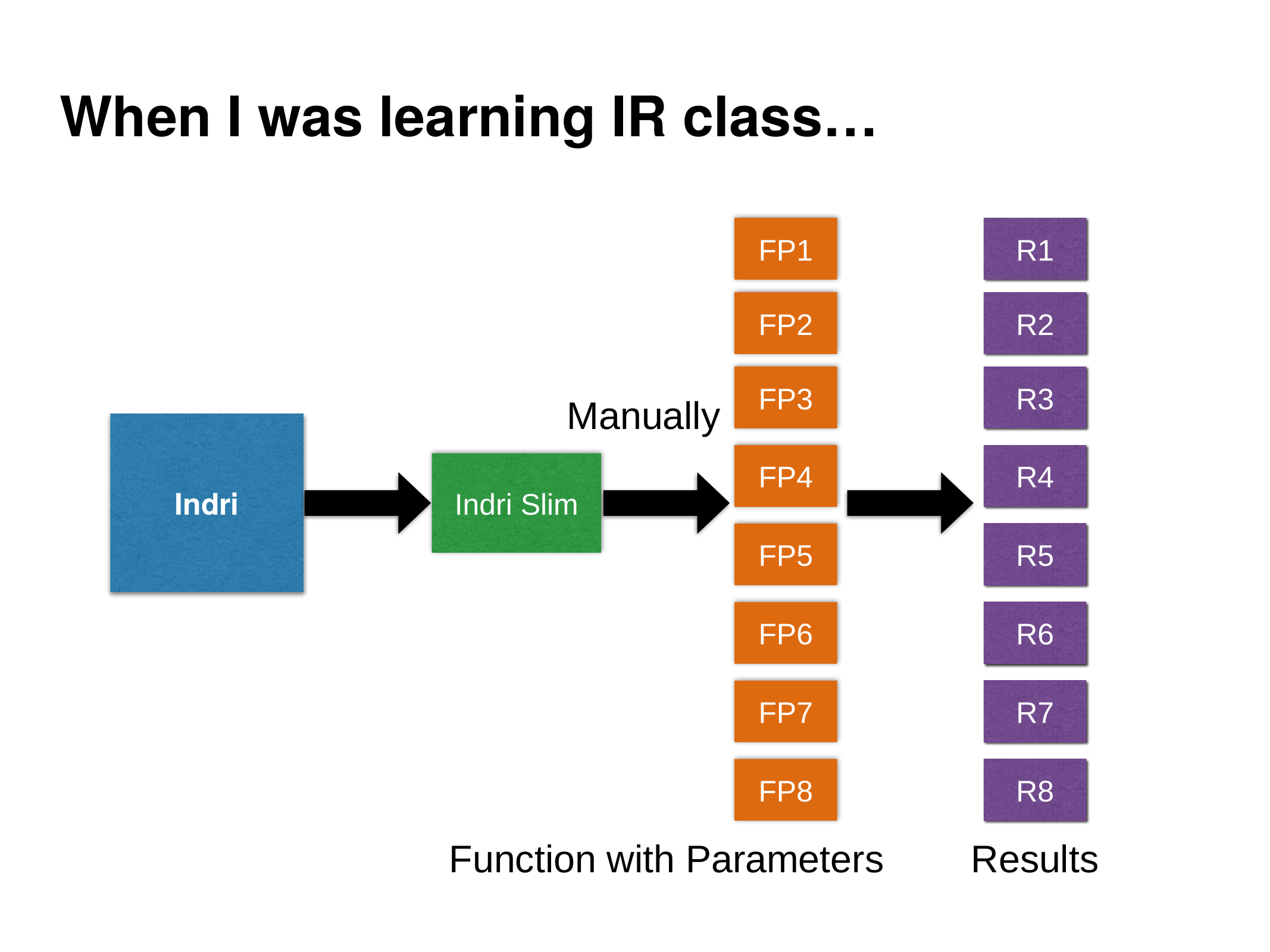

# When I was learning IR class…
FP1
R1
FP2
R2
FP3
R3
Manually
Indri
FP4
R4
Indri Slim

FP5
R5
FP6
R6
FP7
R7
FP8
R8
Function with Parameters
Results
30